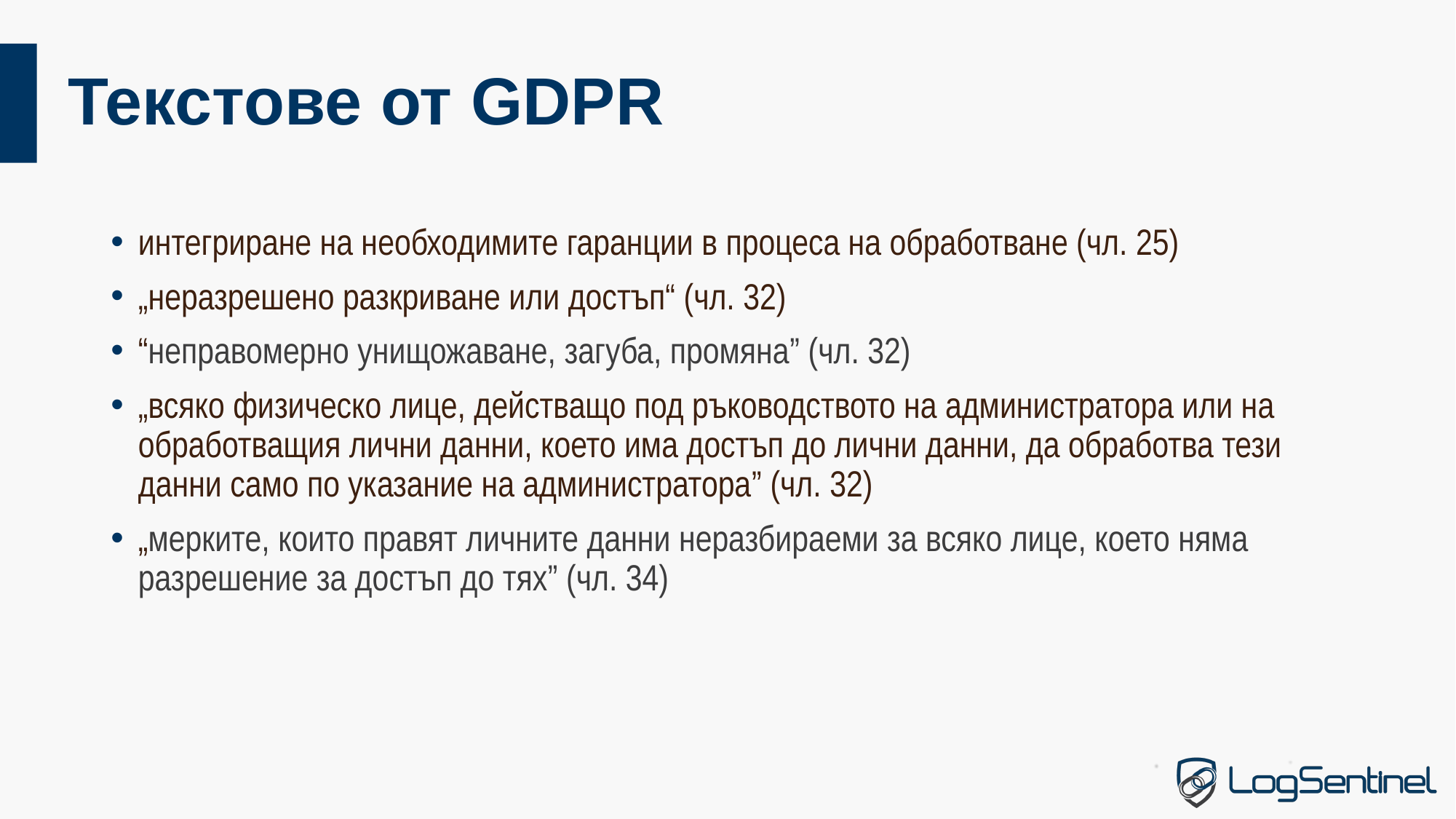

# Текстове от GDPR
интегриране на необходимите гаранции в процеса на обработване (чл. 25)
„неразрешено разкриване или достъп“ (чл. 32)
“неправомерно унищожаване, загуба, промяна” (чл. 32)
„всяко физическо лице, действащо под ръководството на администратора или на обработващия лични данни, което има достъп до лични данни, да обработва тези данни само по указание на администратора” (чл. 32)
„мерките, които правят личните данни неразбираеми за всяко лице, което няма разрешение за достъп до тях” (чл. 34)